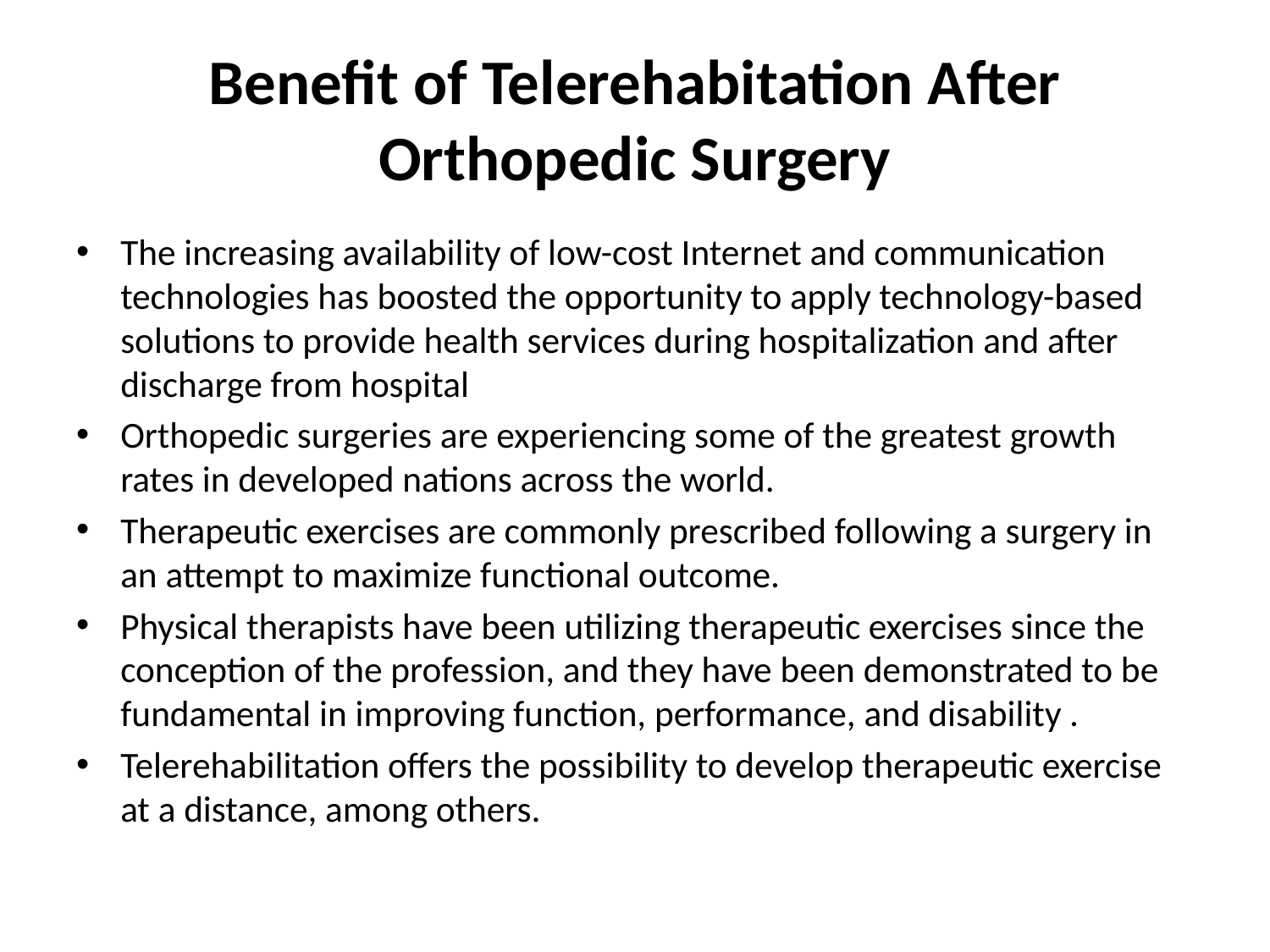

# Benefit of Telerehabitation After Orthopedic Surgery
The increasing availability of low-cost Internet and communication technologies has boosted the opportunity to apply technology-based solutions to provide health services during hospitalization and after discharge from hospital
Orthopedic surgeries are experiencing some of the greatest growth rates in developed nations across the world.
Therapeutic exercises are commonly prescribed following a surgery in an attempt to maximize functional outcome.
Physical therapists have been utilizing therapeutic exercises since the conception of the profession, and they have been demonstrated to be fundamental in improving function, performance, and disability .
Telerehabilitation offers the possibility to develop therapeutic exercise at a distance, among others.